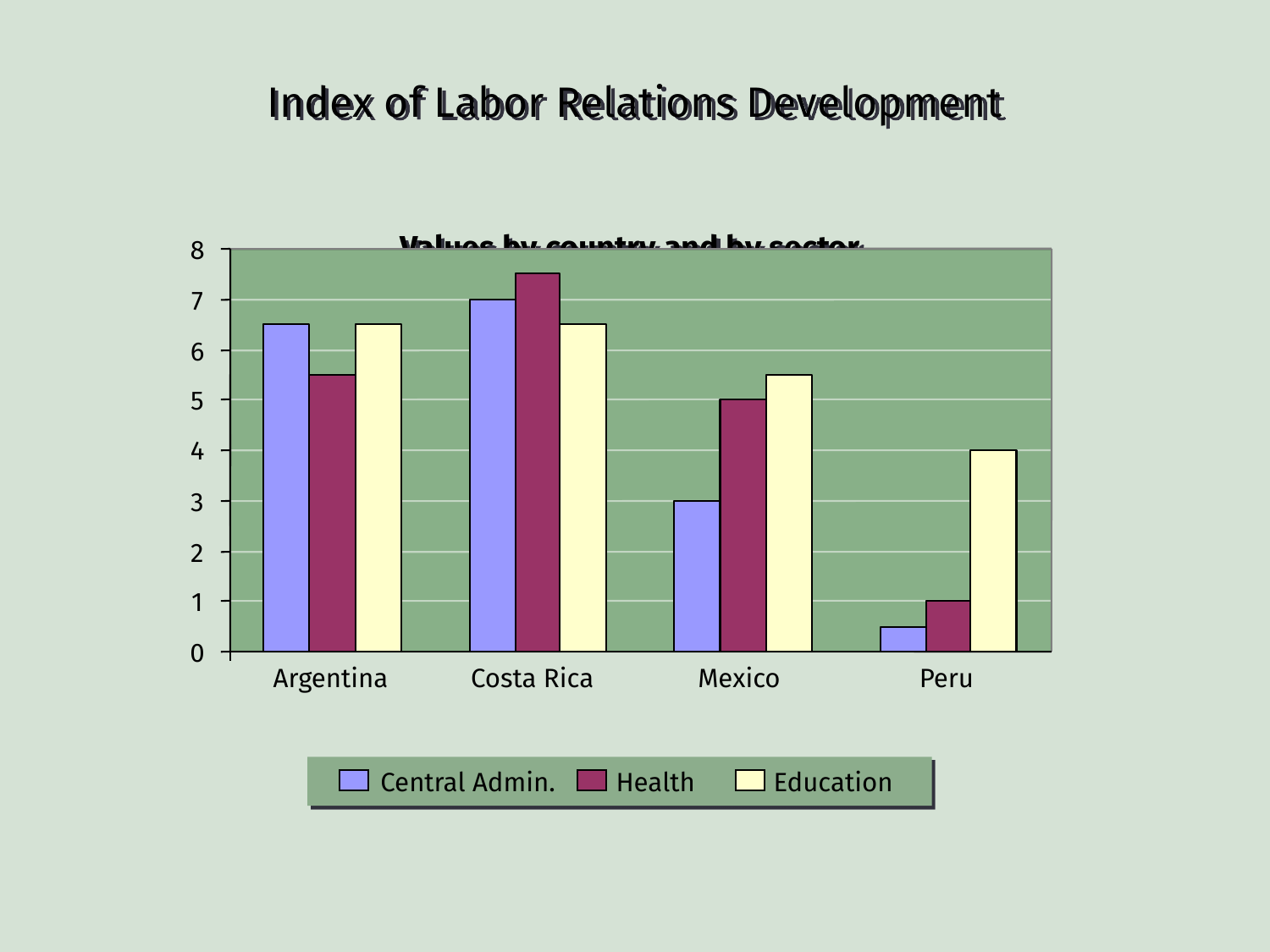

# Index of Labor Relations Development Values by country and by sector
8

7

6

5

4

3

2

1

0

Argentina
Costa Rica
Mexico
Peru

Central Admin.
Health
Education